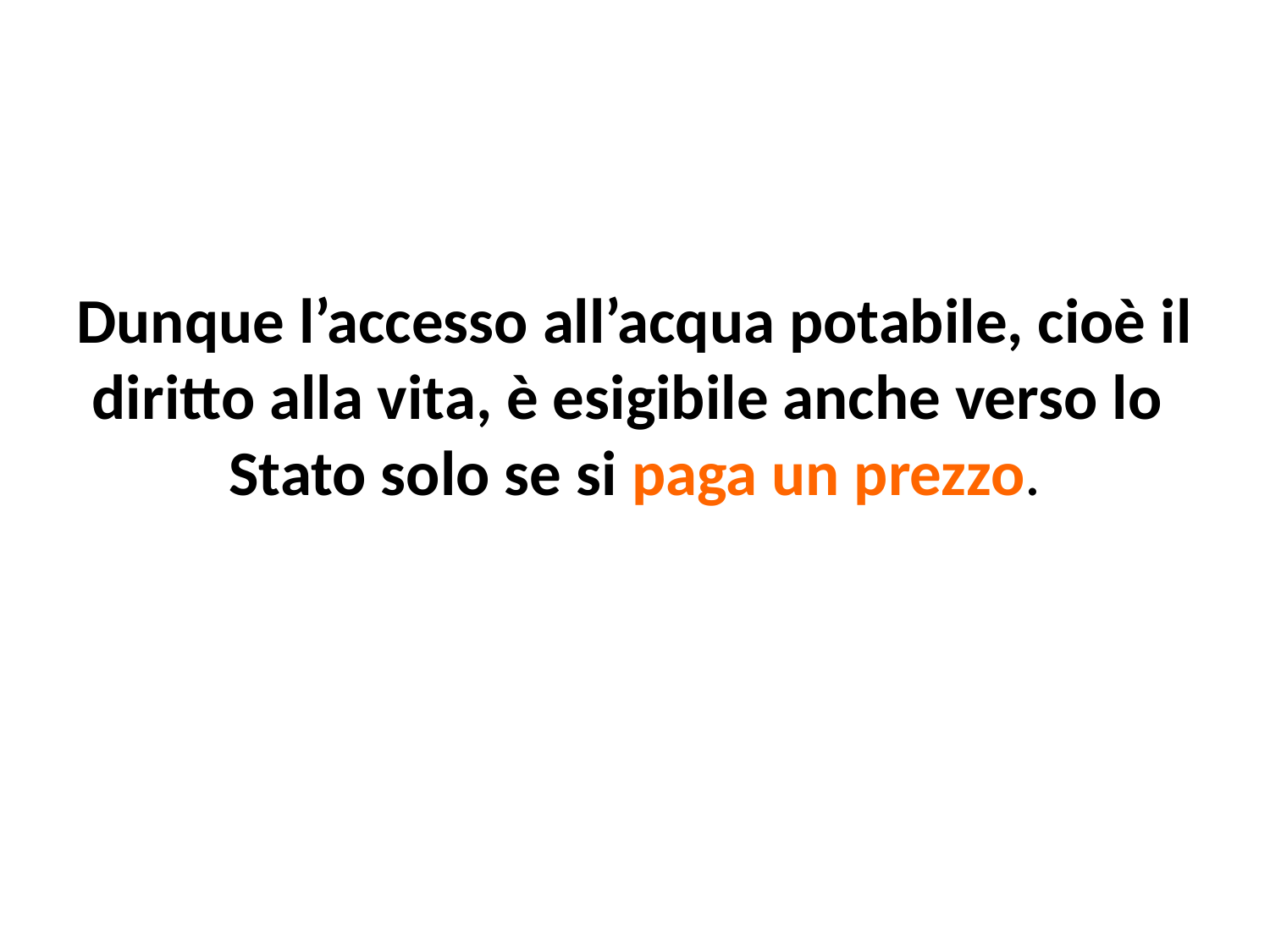

Dunque l’accesso all’acqua potabile, cioè il diritto alla vita, è esigibile anche verso lo  Stato solo se si paga un prezzo.